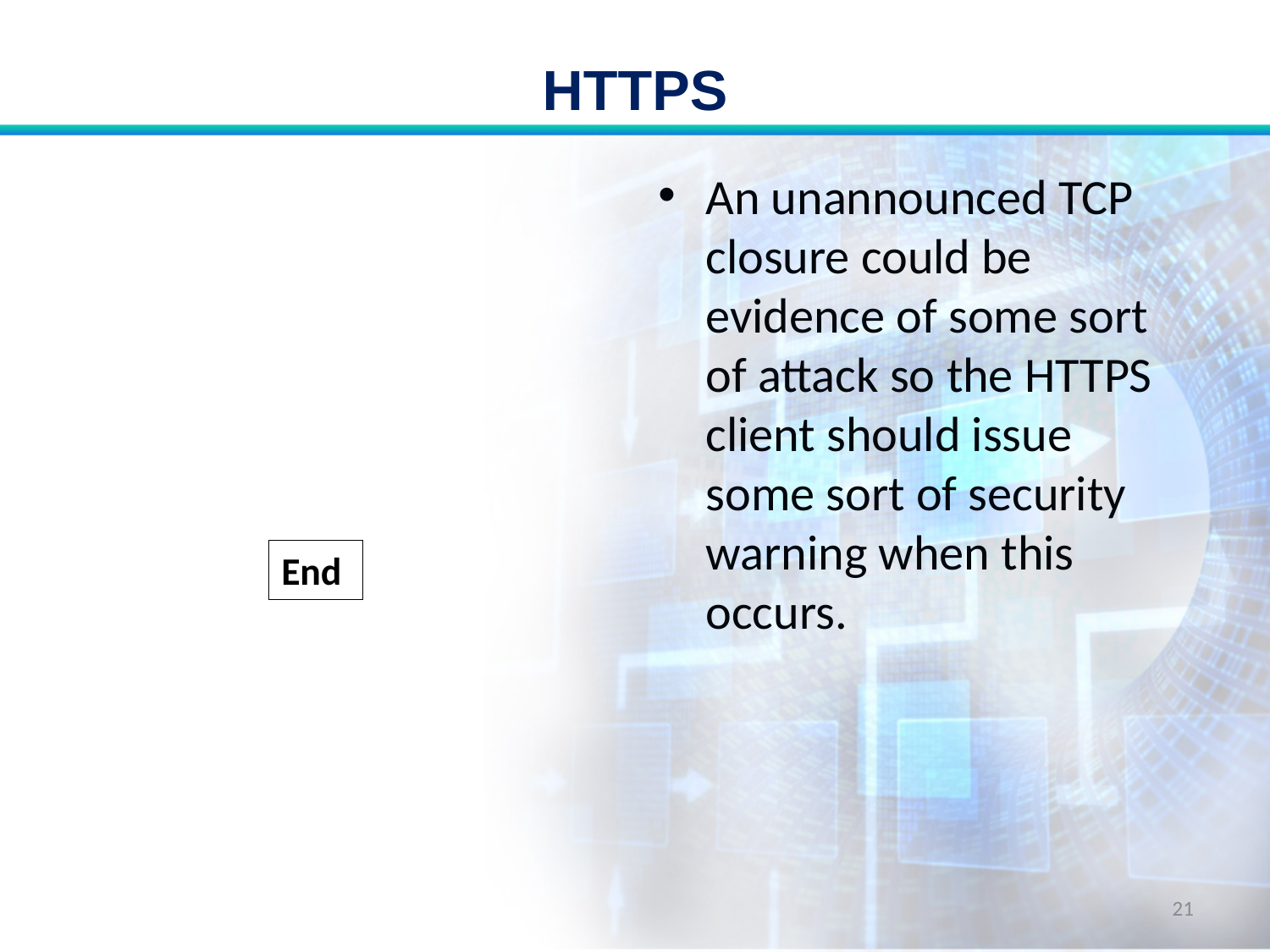

# HTTPS
An unannounced TCP closure could be evidence of some sort of attack so the HTTPS client should issue some sort of security warning when this occurs.
End
21